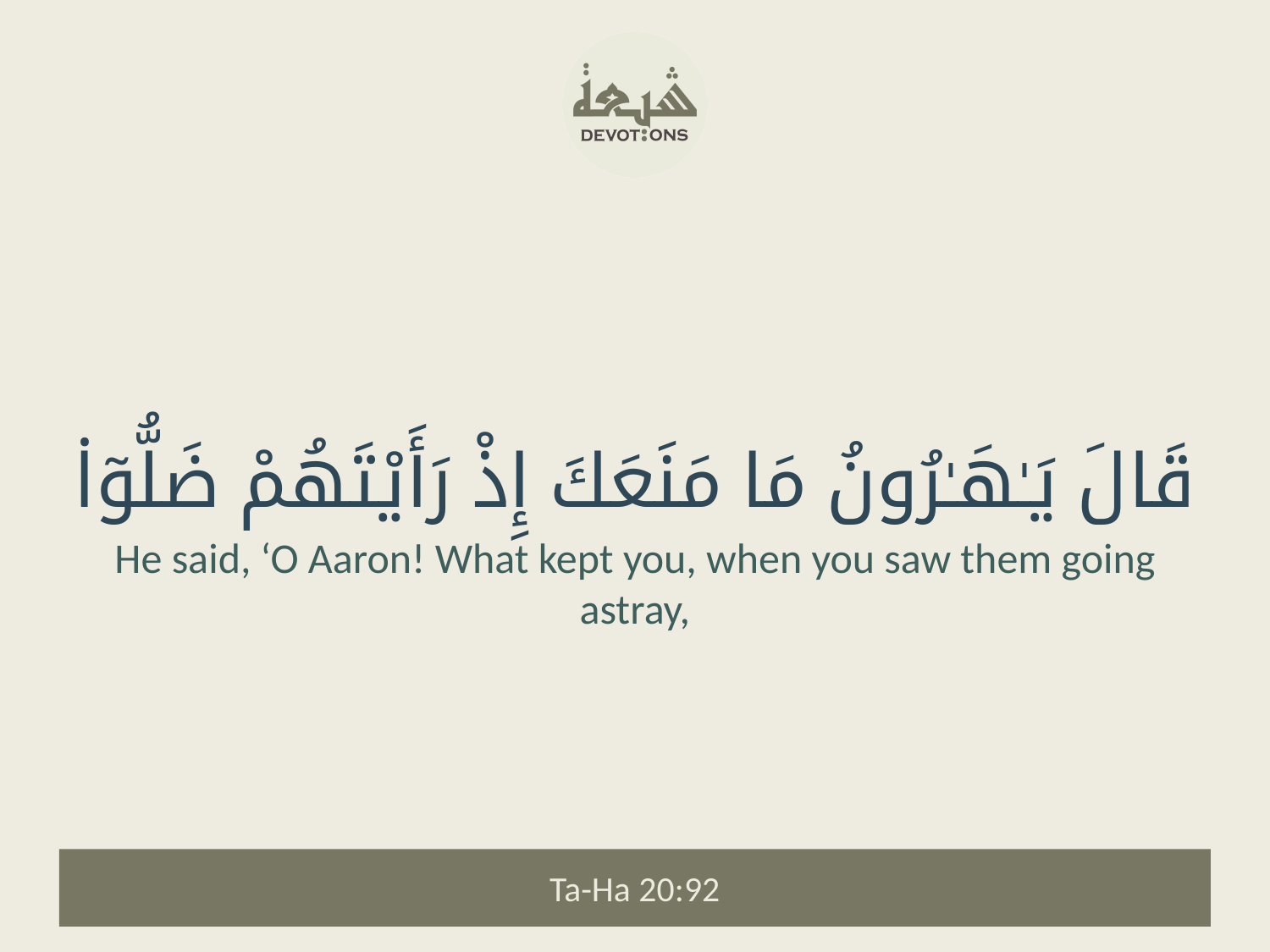

قَالَ يَـٰهَـٰرُونُ مَا مَنَعَكَ إِذْ رَأَيْتَهُمْ ضَلُّوٓا۟
He said, ‘O Aaron! What kept you, when you saw them going astray,
Ta-Ha 20:92